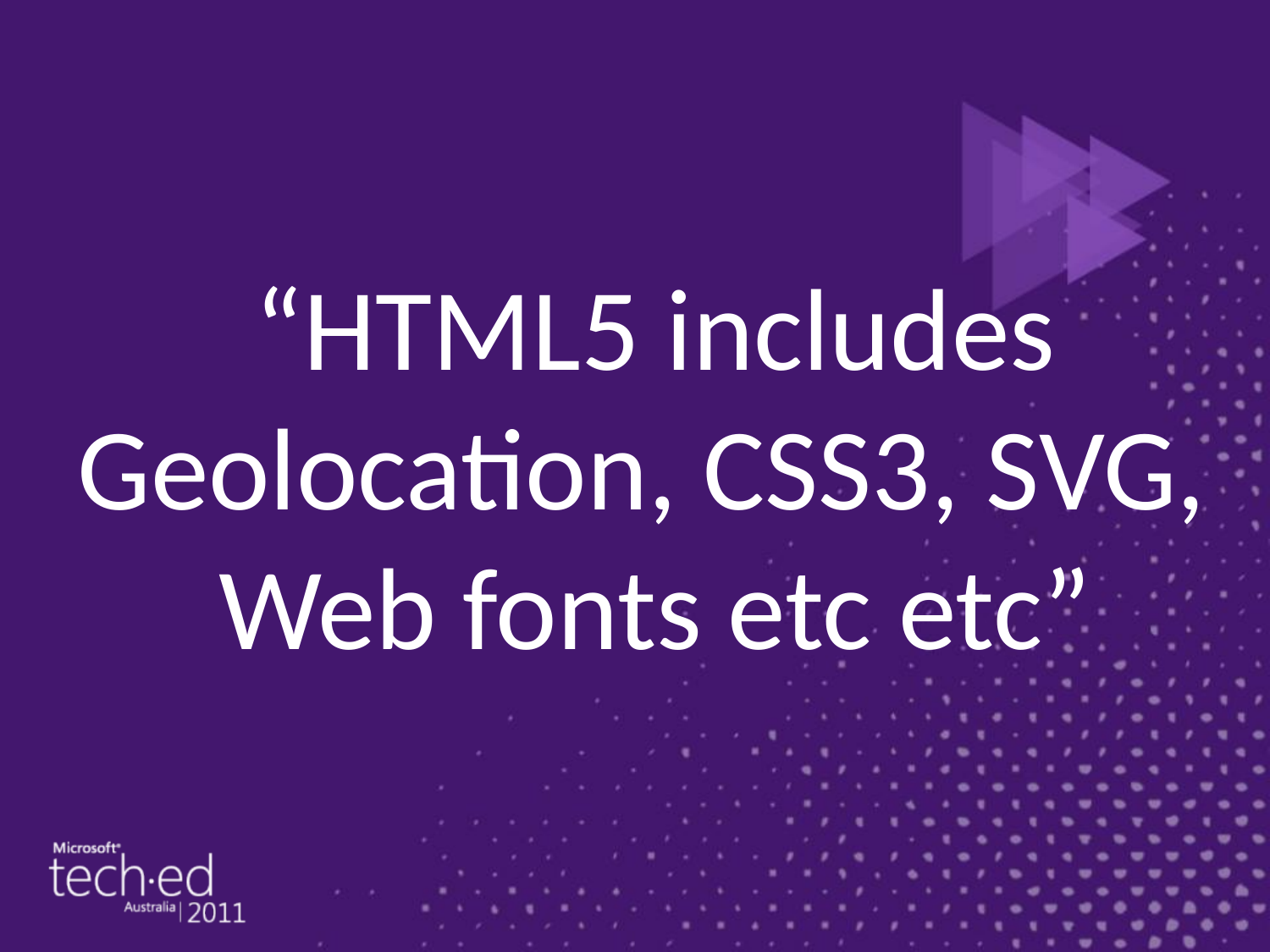

“HTML5 includes
Geolocation, CSS3, SVG,
Web fonts etc etc”